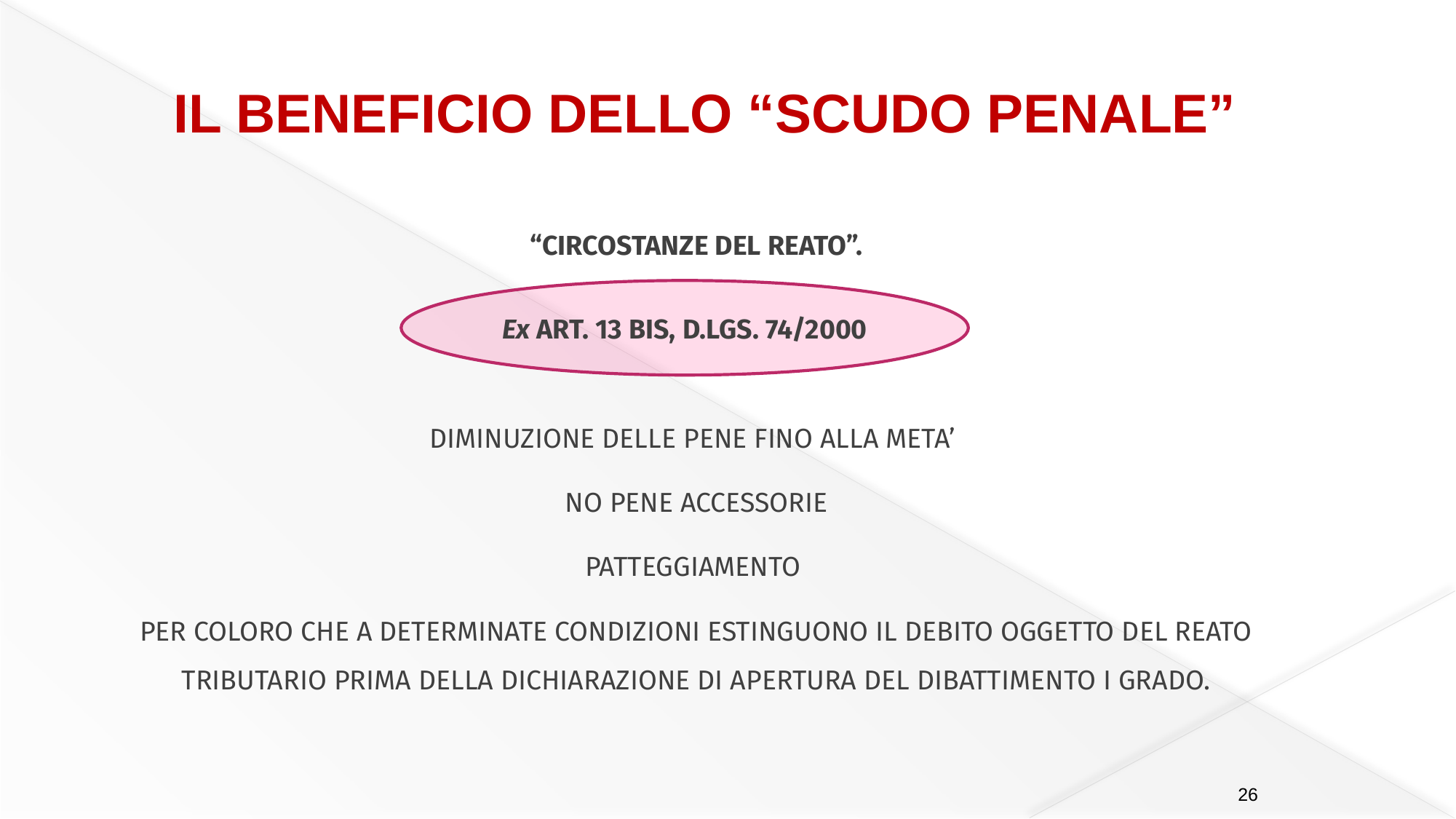

IL BENEFICIO DELLO “SCUDO PENALE”

“CIRCOSTANZE DEL REATO”.

DIMINUZIONE DELLE PENE FINO ALLA META’
NO PENE ACCESSORIE
PATTEGGIAMENTO
PER COLORO CHE A DETERMINATE CONDIZIONI ESTINGUONO IL DEBITO OGGETTO DEL REATO TRIBUTARIO PRIMA DELLA DICHIARAZIONE DI APERTURA DEL DIBATTIMENTO I GRADO.

Ex ART. 13 BIS, D.LGS. 74/2000

26